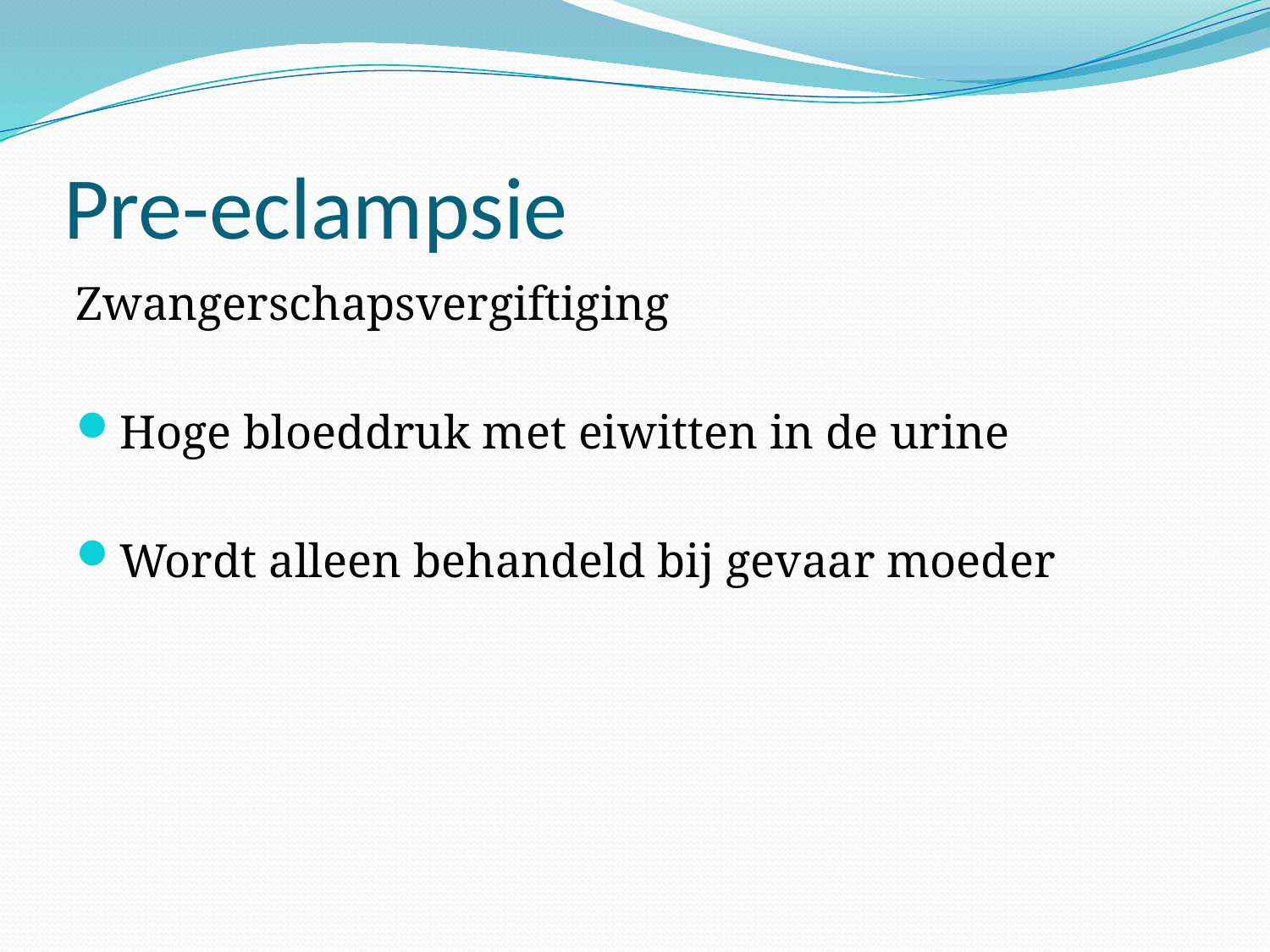

# Pre-eclampsie
Zwangerschapsvergiftiging

Hoge bloeddruk met eiwitten in de urine

Wordt alleen behandeld bij gevaar moeder